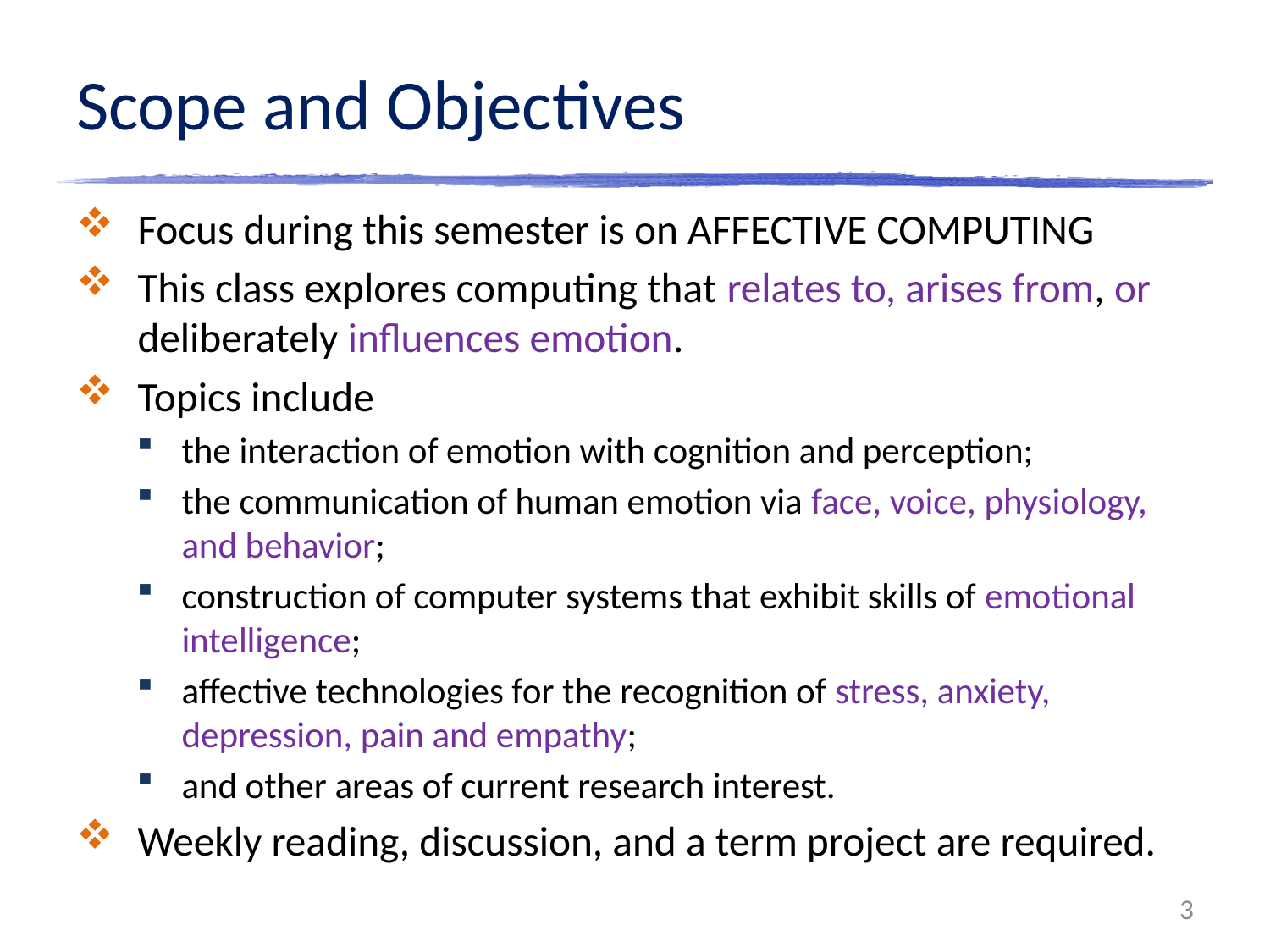

# Scope and Objectives
Focus during this semester is on AFFECTIVE COMPUTING
This class explores computing that relates to, arises from, or deliberately influences emotion.
Topics include
the interaction of emotion with cognition and perception;
the communication of human emotion via face, voice, physiology, and behavior;
construction of computer systems that exhibit skills of emotional intelligence;
affective technologies for the recognition of stress, anxiety, depression, pain and empathy;
and other areas of current research interest.
Weekly reading, discussion, and a term project are required.
3